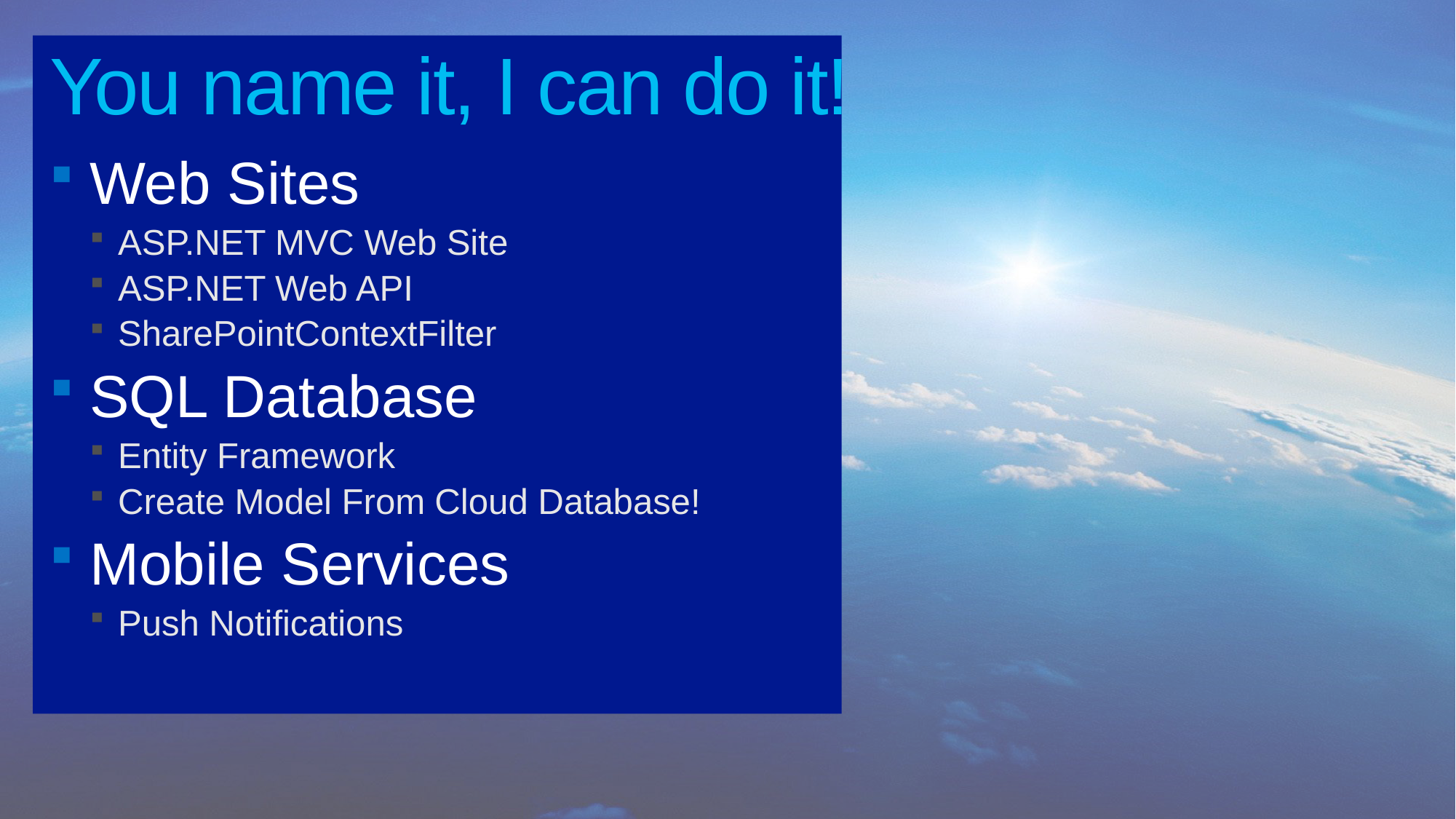

# You name it, I can do it!

Web Sites
ASP.NET MVC Web Site
ASP.NET Web API
SharePointContextFilter
SQL Database
Entity Framework
Create Model From Cloud Database!
Mobile Services
Push Notifications